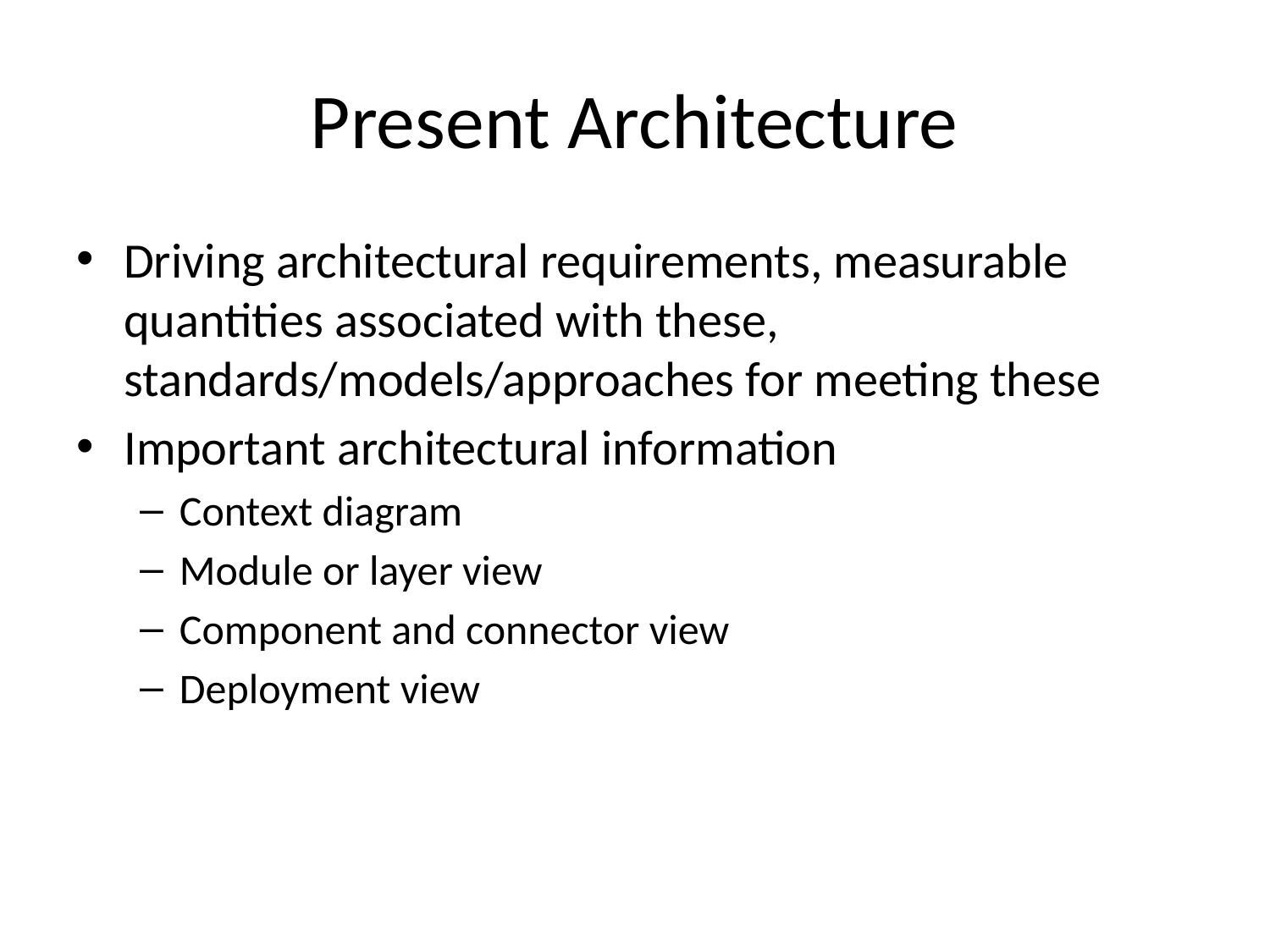

# Present Architecture
Driving architectural requirements, measurable quantities associated with these, standards/models/approaches for meeting these
Important architectural information
Context diagram
Module or layer view
Component and connector view
Deployment view